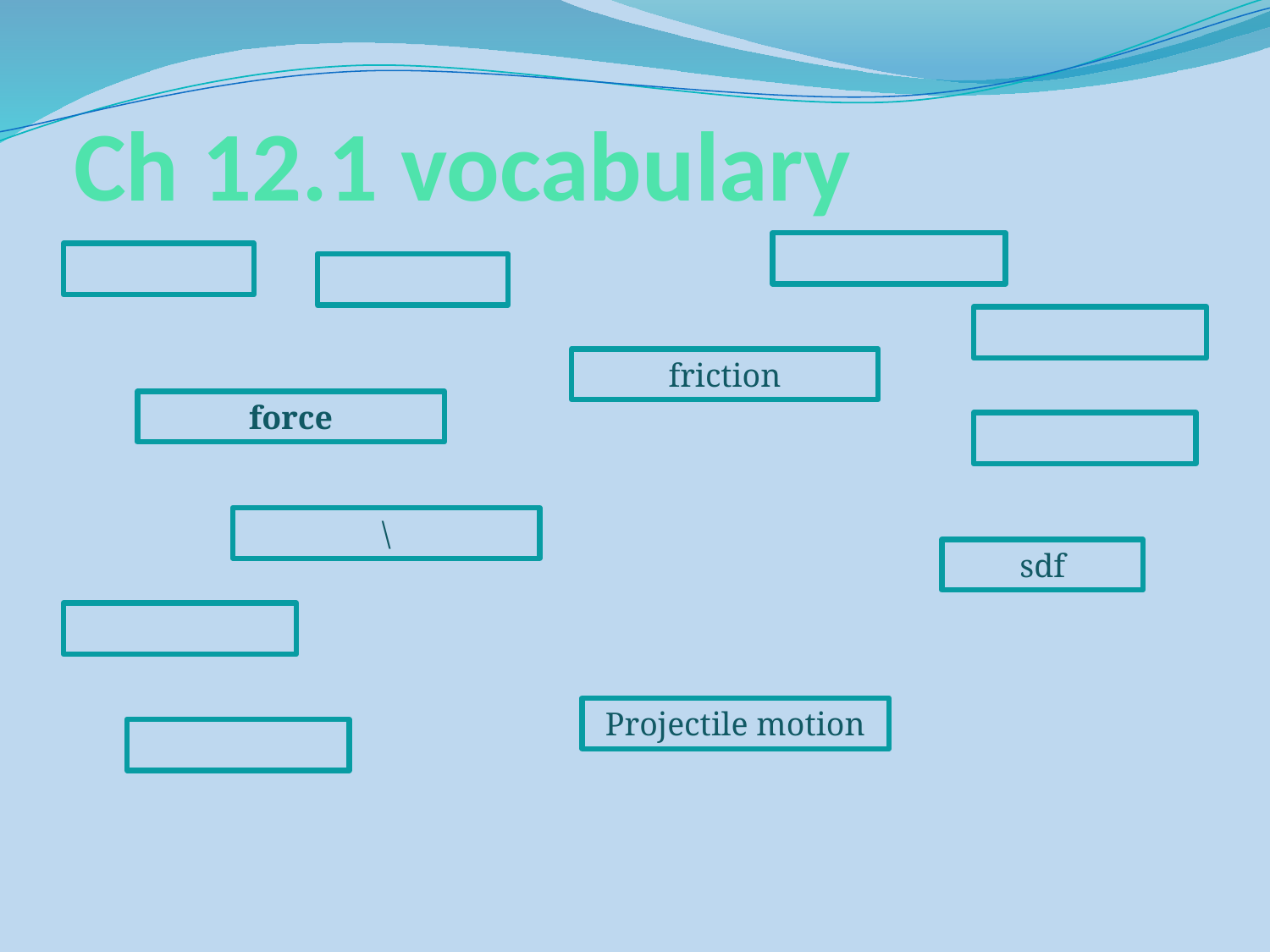

# Ch 12.1 vocabulary

friction
force

\
sdf

Projectile motion